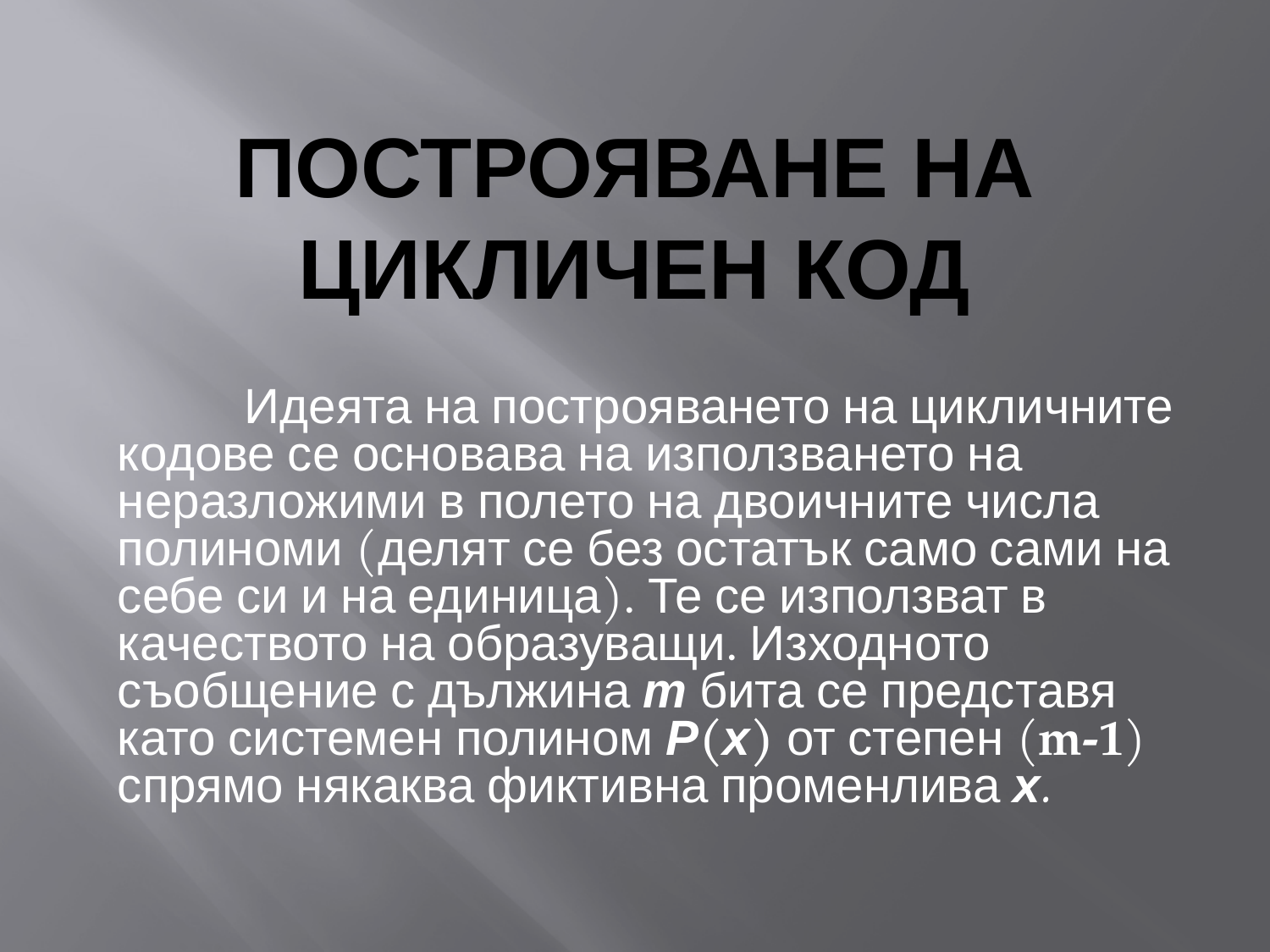

# Построяване на цикличен код
	Идеята на построяването на цикличните кодове се основава на използването на неразложими в полето на двоичните числа полиноми (делят се без остатък само сами на себе си и на единица). Те се използват в качеството на образуващи. Изходното съобщение с дължина т бита се представя като системен полином Р(х) от степен (m-1) спрямо някаква фиктивна променлива х.